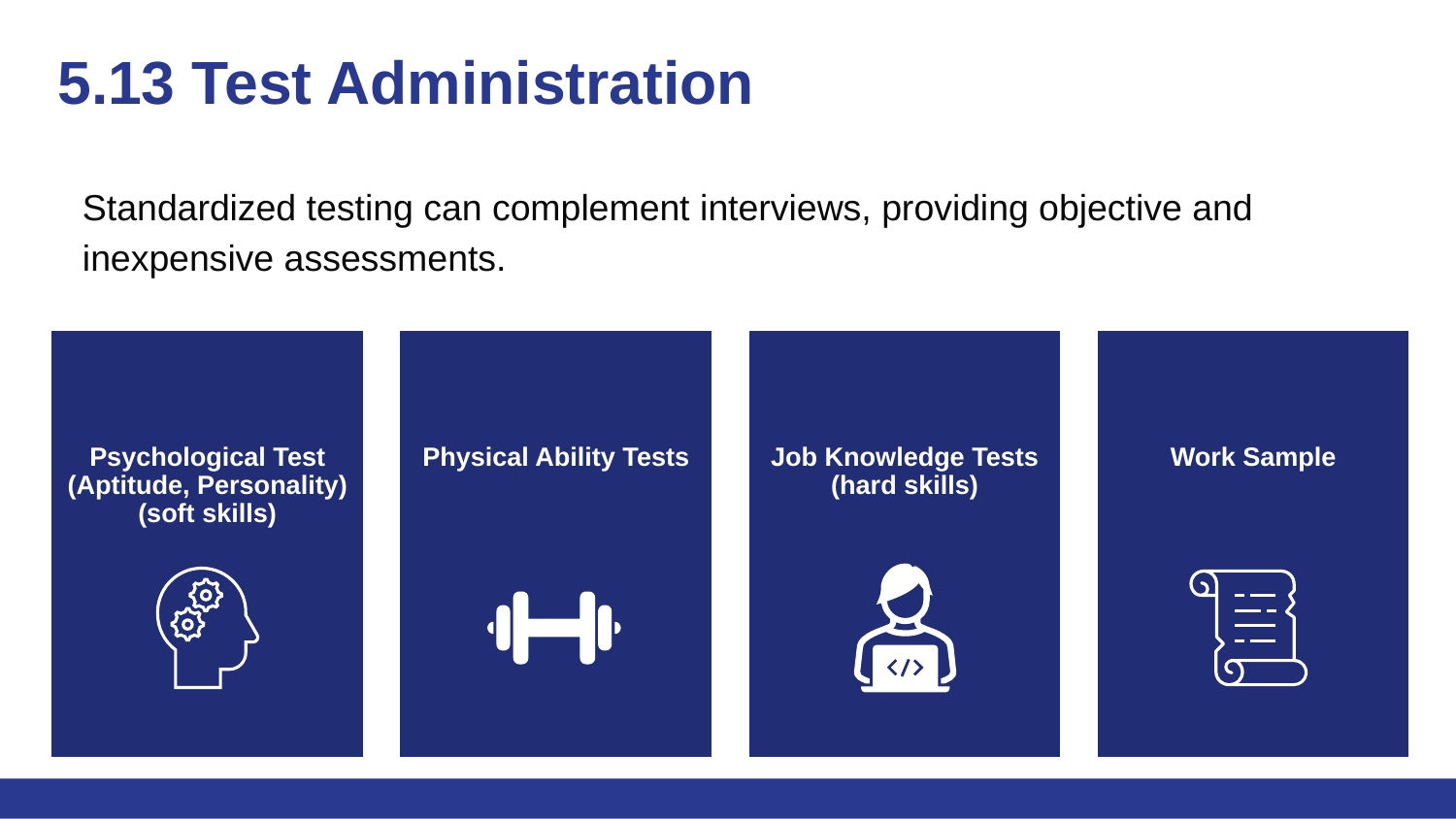

# 5.13 Test Administration
Standardized testing can complement interviews, providing objective and inexpensive assessments.
Psychological Test (Aptitude, Personality) (soft skills)
Physical Ability Tests
Job Knowledge Tests (hard skills)
Work Sample